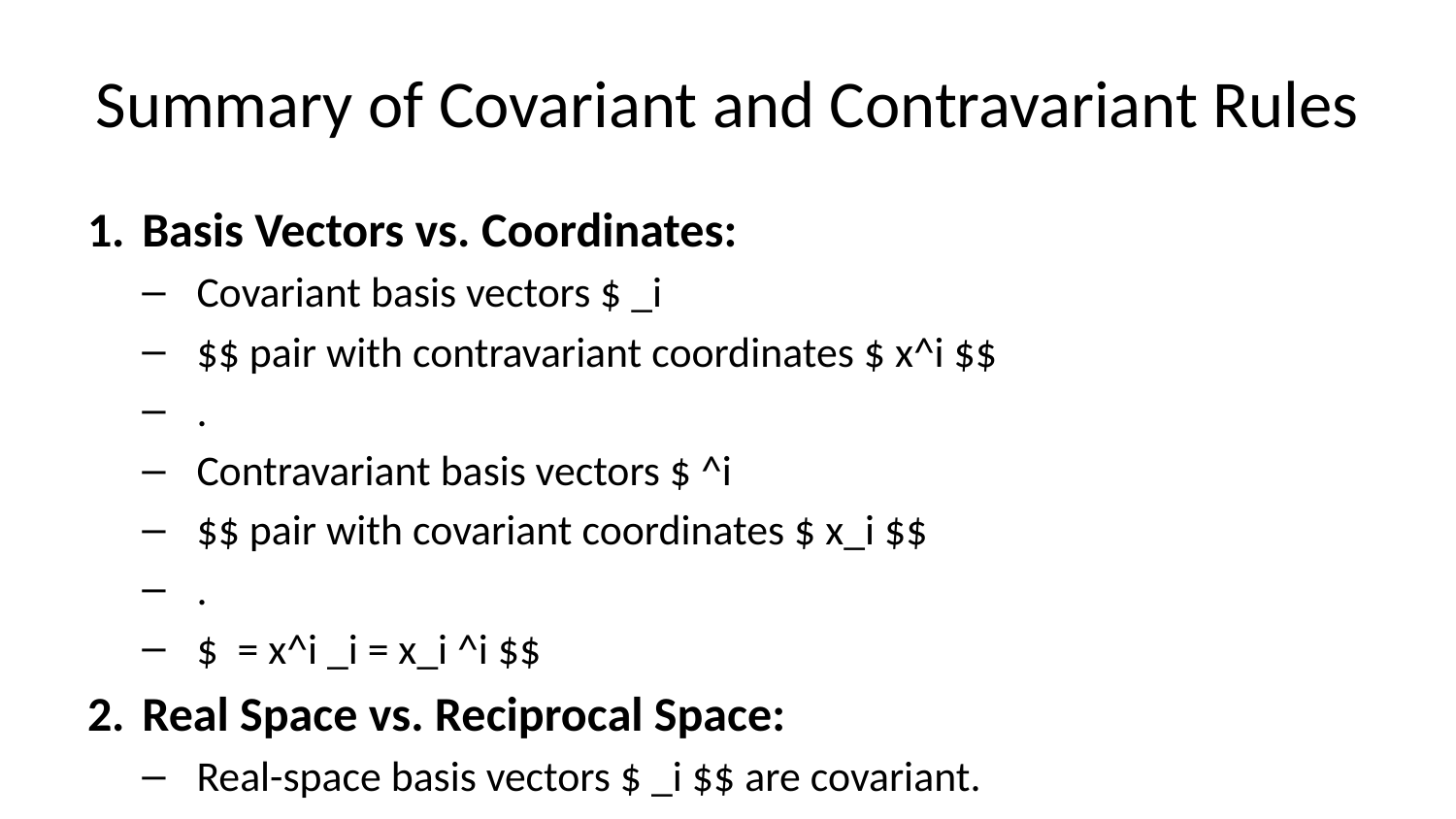

# Summary of Covariant and Contravariant Rules
Basis Vectors vs. Coordinates:
Covariant basis vectors $ _i
$$ pair with contravariant coordinates $ x^i $$
.
Contravariant basis vectors $ ^i
$$ pair with covariant coordinates $ x_i $$
.
$  = x^i _i = x_i ^i $$
Real Space vs. Reciprocal Space:
Real-space basis vectors $ _i $$ are covariant.
Reciprocal-space basis vectors $ ^i $$ are contravariant.
Differentiation: Derivatives can change covariance/contravariance.
$  $$ (gradient wrt contravariant coord) is covariant.
Metric Tensor ($ g_{ij} $$, $ g^{ij} $$): Used to “raise” and “lower” indices (convert between covariant and contravariant components).
$ X_i = g_{ij} X^j $$ (lowers index)
$ X^i = g^{ij} X_j $$ (raises index)